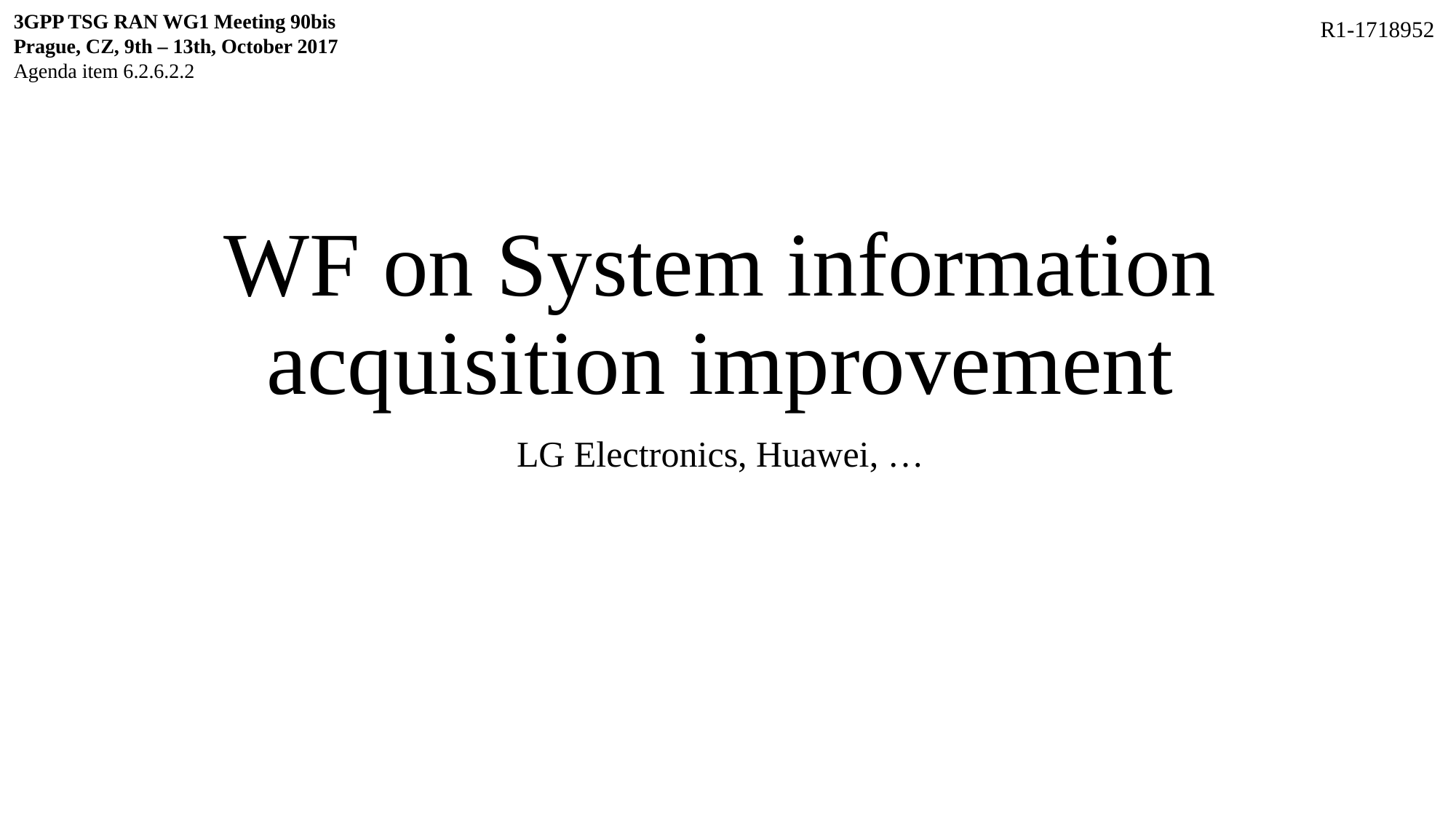

3GPP TSG RAN WG1 Meeting 90bis
Prague, CZ, 9th – 13th, October 2017
Agenda item 6.2.6.2.2
R1-1718952
# WF on System information acquisition improvement
LG Electronics, Huawei, …